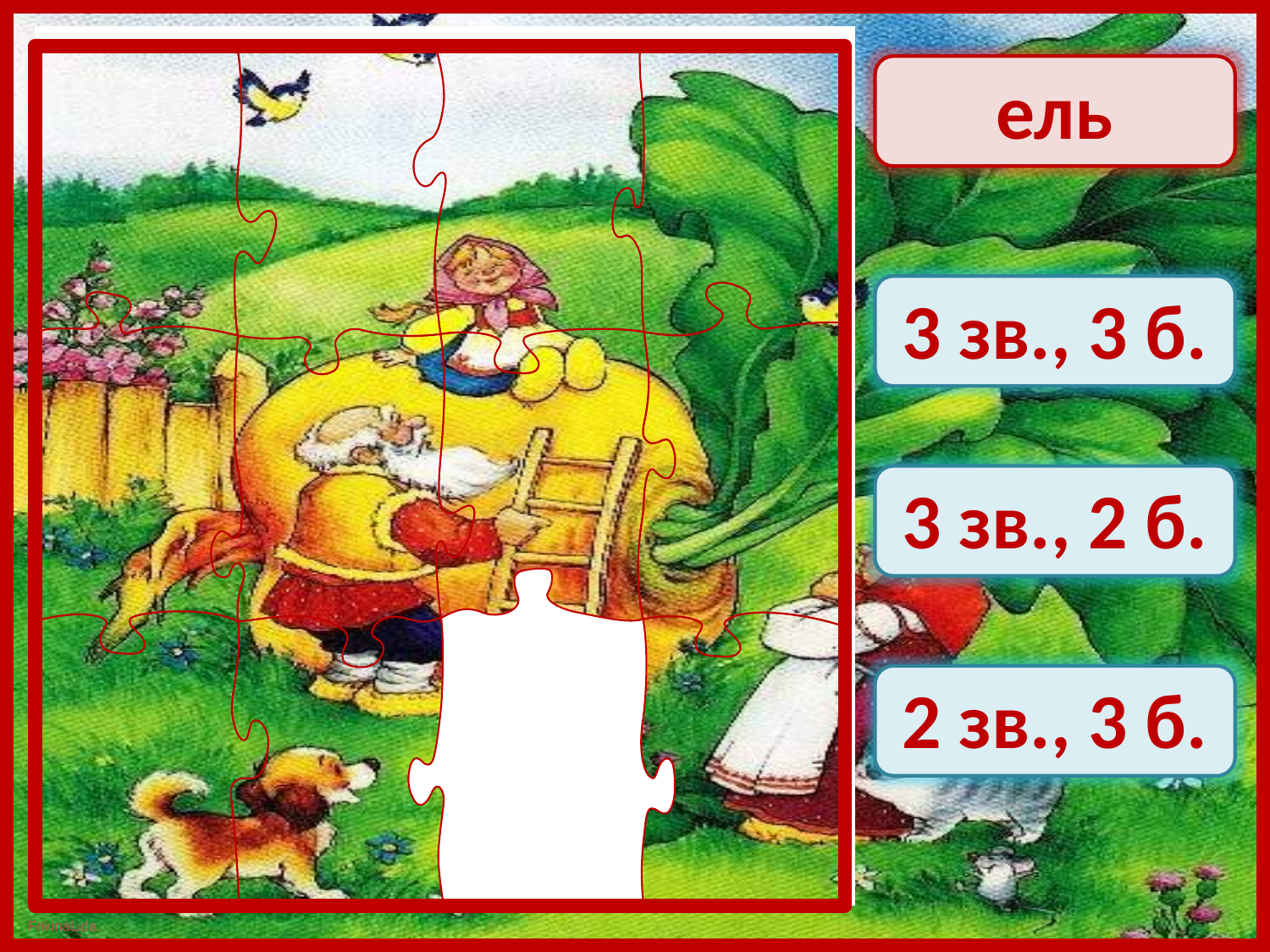

ель
3 зв., 3 б.

3 зв., 2 б.

2 зв., 3 б.